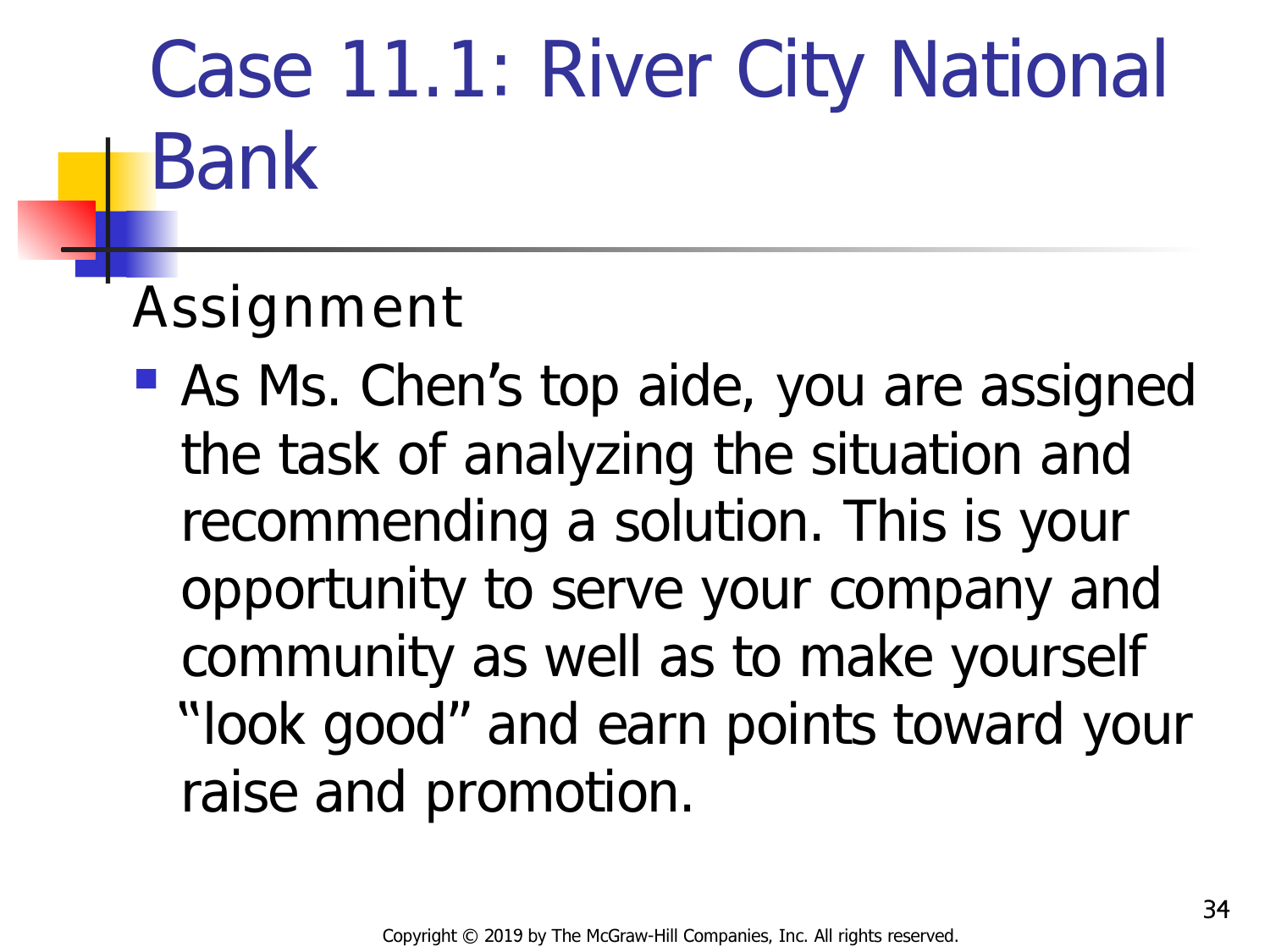

# Case 11.1: River City National Bank
Assignment
As Ms. Chen’s top aide, you are assigned the task of analyzing the situation and recommending a solution. This is your opportunity to serve your company and community as well as to make yourself “look good” and earn points toward your raise and promotion.
34
Copyright © 2019 by The McGraw-Hill Companies, Inc. All rights reserved.